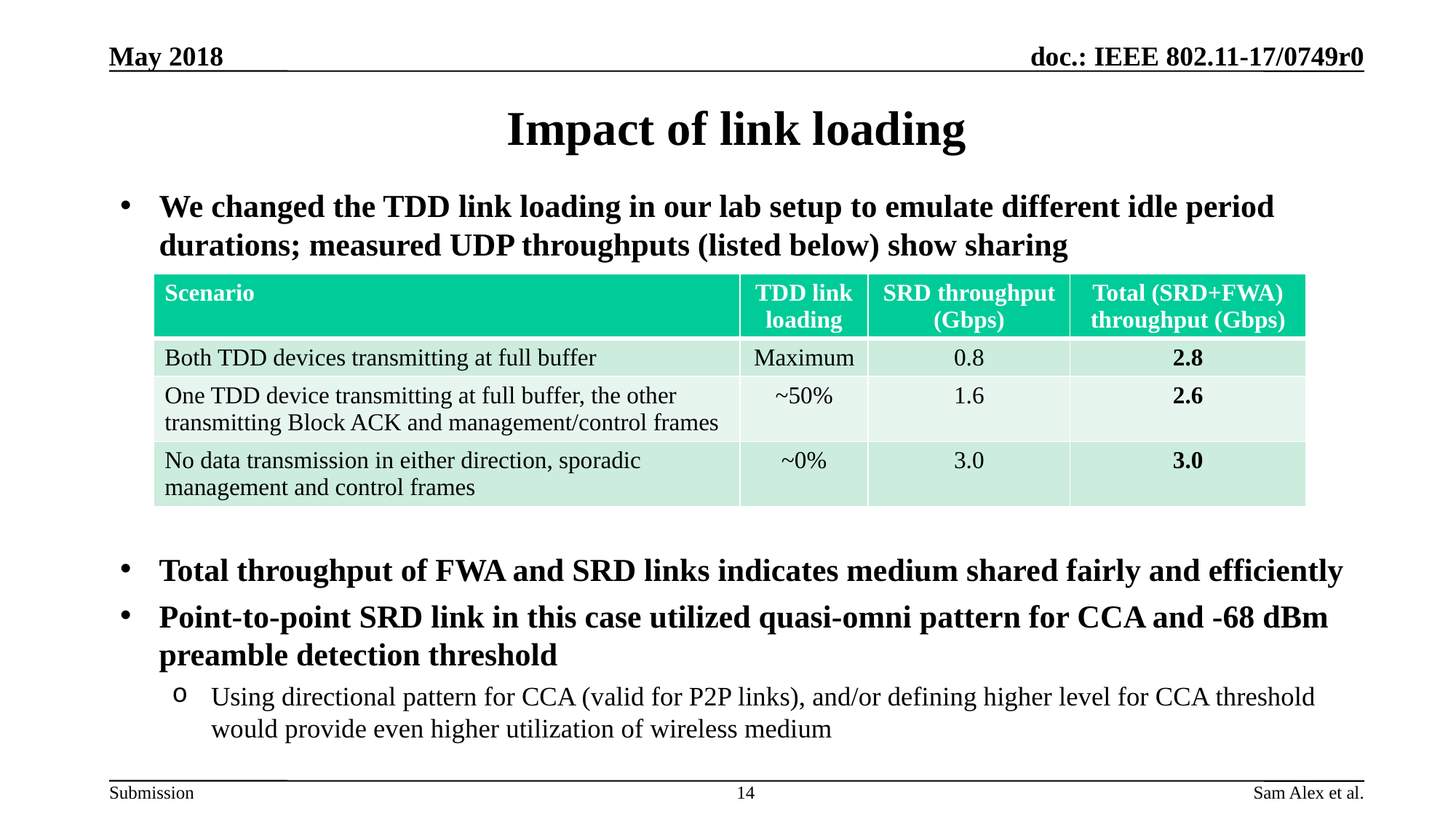

May 2018
# Impact of link loading
We changed the TDD link loading in our lab setup to emulate different idle period durations; measured UDP throughputs (listed below) show sharing

Total throughput of FWA and SRD links indicates medium shared fairly and efficiently
Point-to-point SRD link in this case utilized quasi-omni pattern for CCA and -68 dBm preamble detection threshold
Using directional pattern for CCA (valid for P2P links), and/or defining higher level for CCA threshold would provide even higher utilization of wireless medium

| Scenario | TDD link loading | SRD throughput (Gbps) | Total (SRD+FWA) throughput (Gbps) |
| --- | --- | --- | --- |
| Both TDD devices transmitting at full buffer | Maximum | 0.8 | 2.8 |
| One TDD device transmitting at full buffer, the other transmitting Block ACK and management/control frames | ~50% | 1.6 | 2.6 |
| No data transmission in either direction, sporadic management and control frames | ~0% | 3.0 | 3.0 |
14
Sam Alex et al.